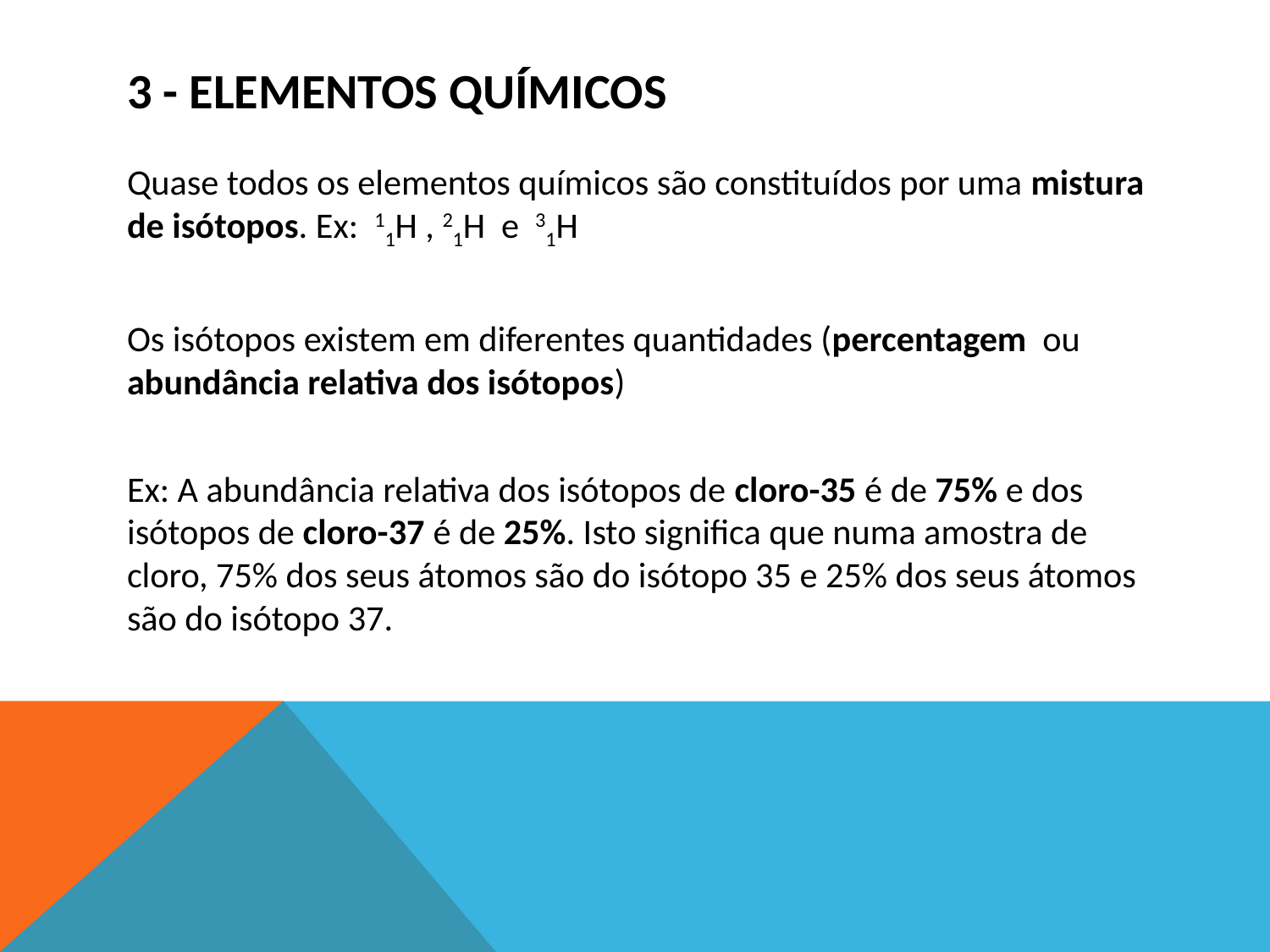

# 3 - Elementos químicos
Quase todos os elementos químicos são constituídos por uma mistura de isótopos. Ex:  11H , 21H  e  31H

Os isótopos existem em diferentes quantidades (percentagem  ou abundância relativa dos isótopos)

Ex: A abundância relativa dos isótopos de cloro-35 é de 75% e dos isótopos de cloro-37 é de 25%. Isto significa que numa amostra de cloro, 75% dos seus átomos são do isótopo 35 e 25% dos seus átomos são do isótopo 37.